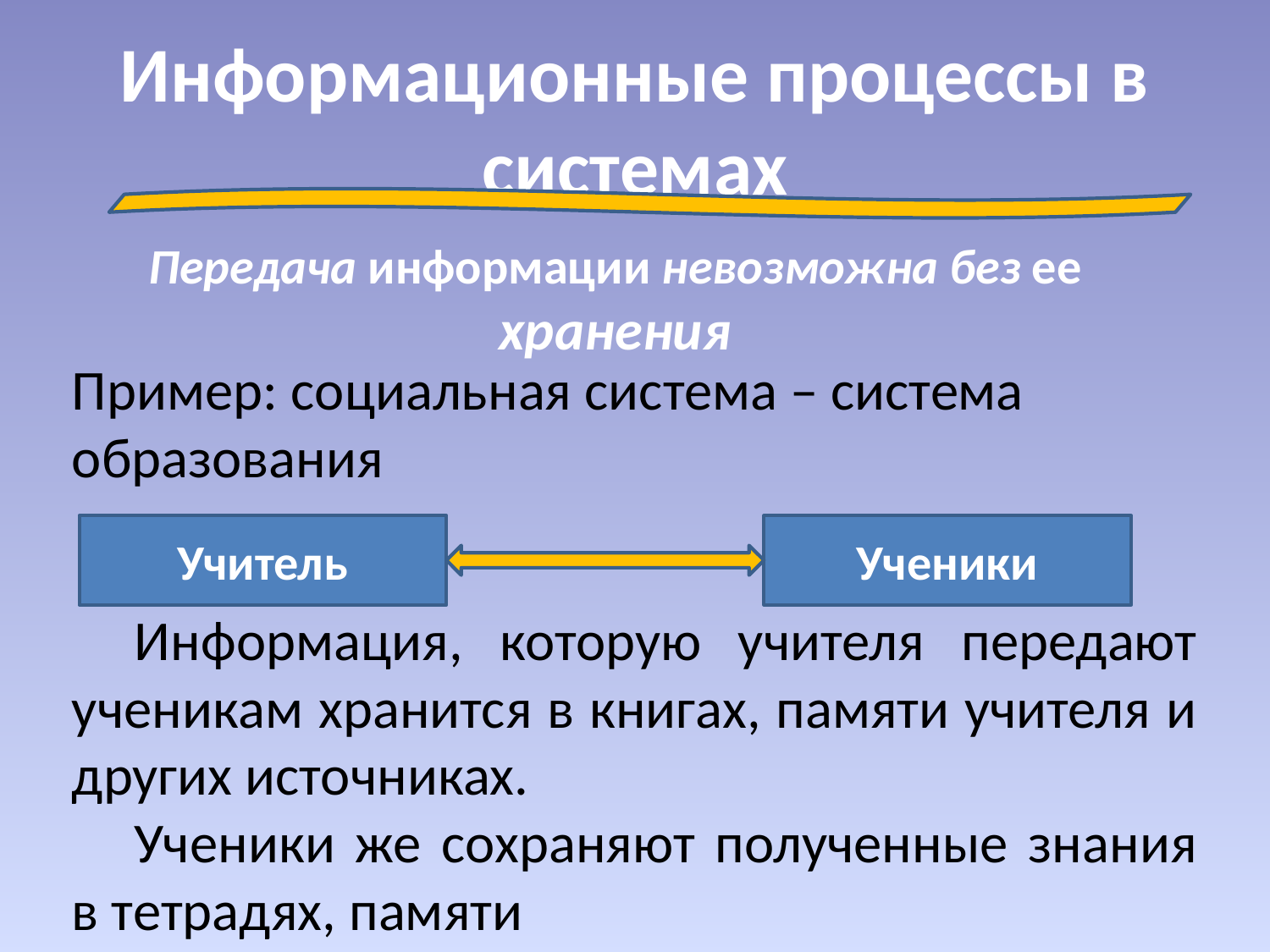

# Информационные процессы в системах

Передача информации невозможна без ее хранения
Пример: социальная система – система образования
Учитель
Ученики

Информация, которую учителя передают ученикам хранится в книгах, памяти учителя и других источниках.
Ученики же сохраняют полученные знания в тетрадях, памяти